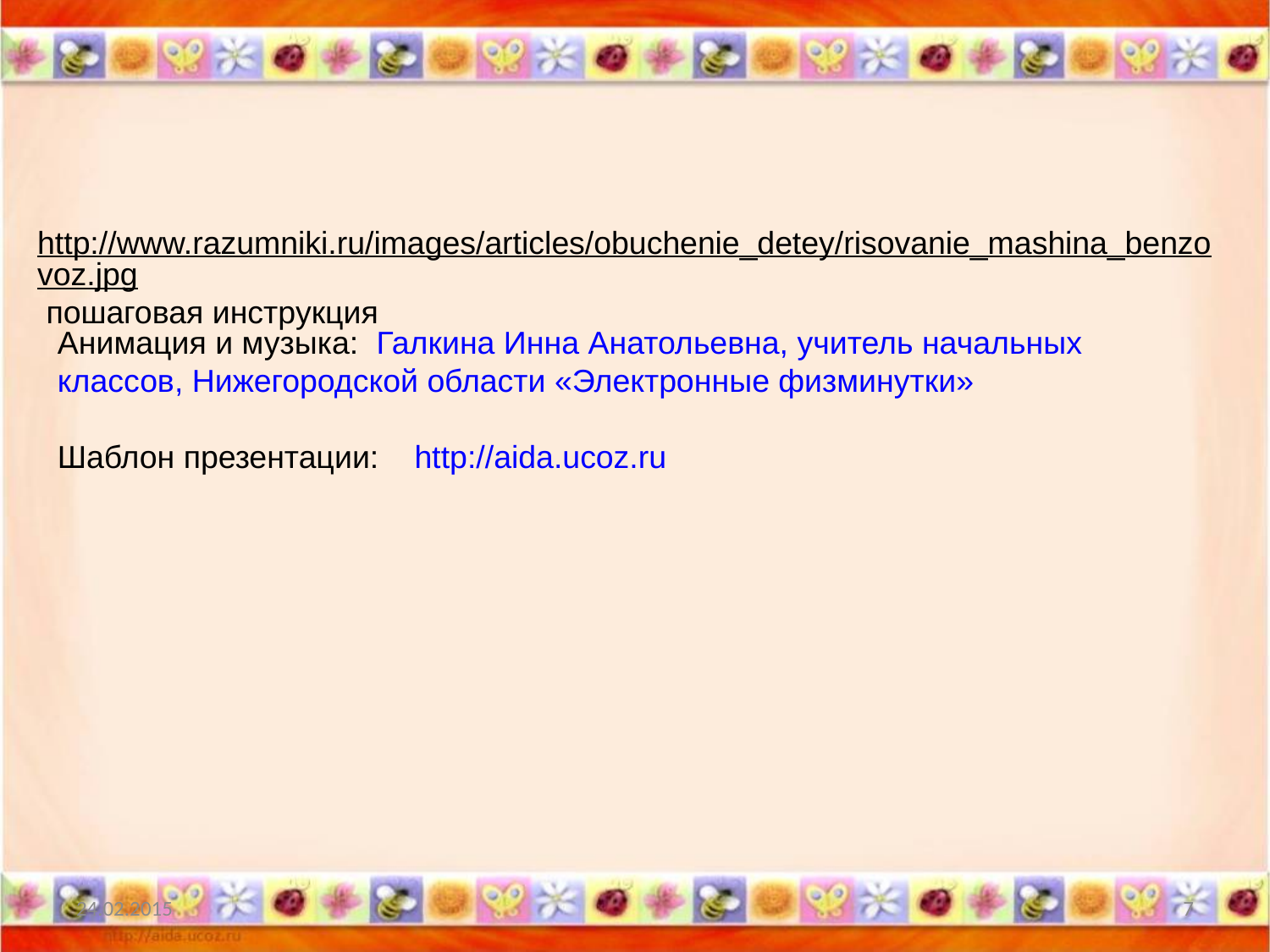

http://www.razumniki.ru/images/articles/obuchenie_detey/risovanie_mashina_benzovoz.jpg пошаговая инструкция
Анимация и музыка:  Галкина Инна Анатольевна, учитель начальных классов, Нижегородской области «Электронные физминутки»

Шаблон презентации:    http://aida.ucoz.ru
24.02.2015
7